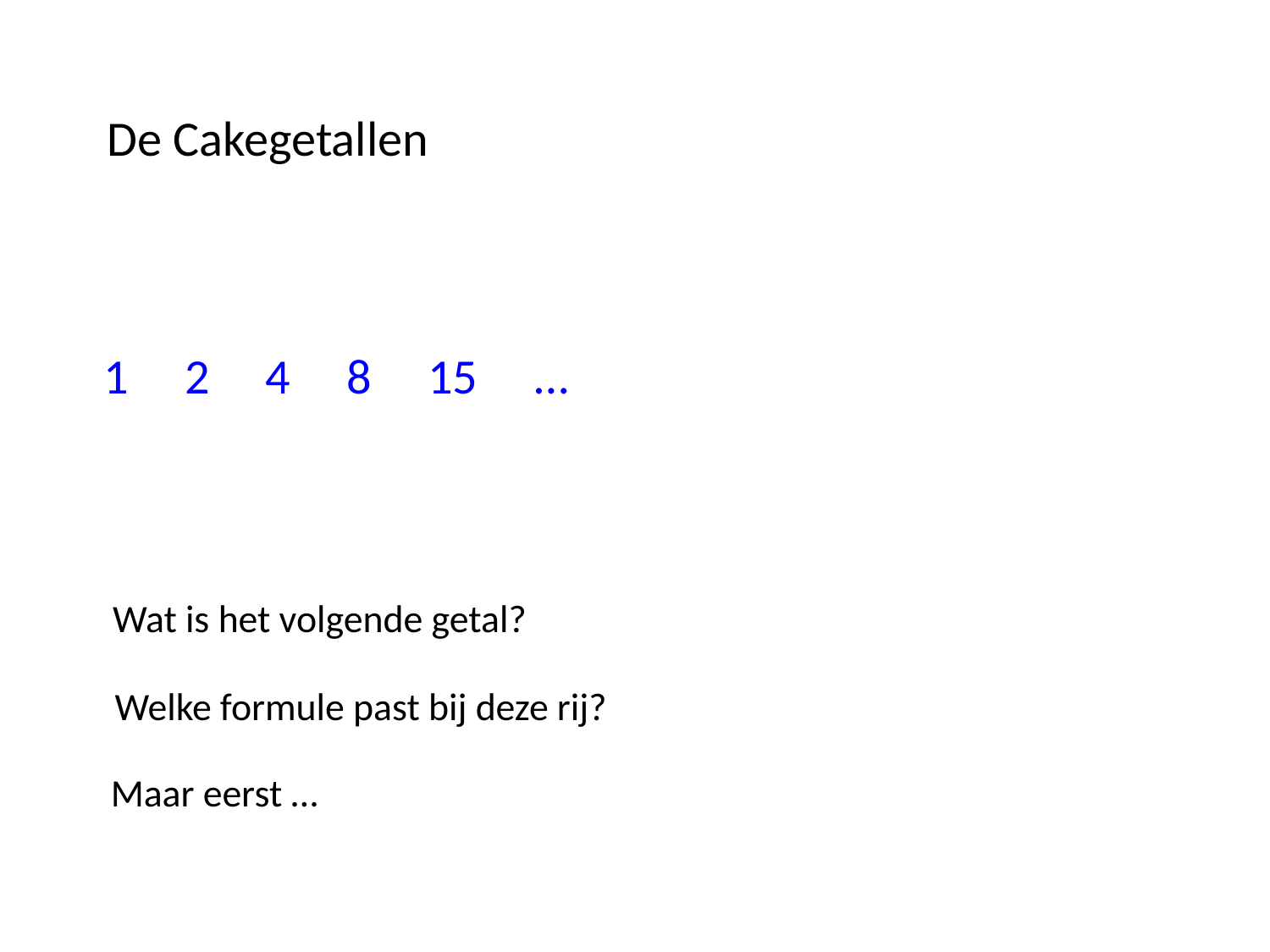

De Cakegetallen
1     2     4     8     15     …
Wat is het volgende getal?
Welke formule past bij deze rij?
Maar eerst …